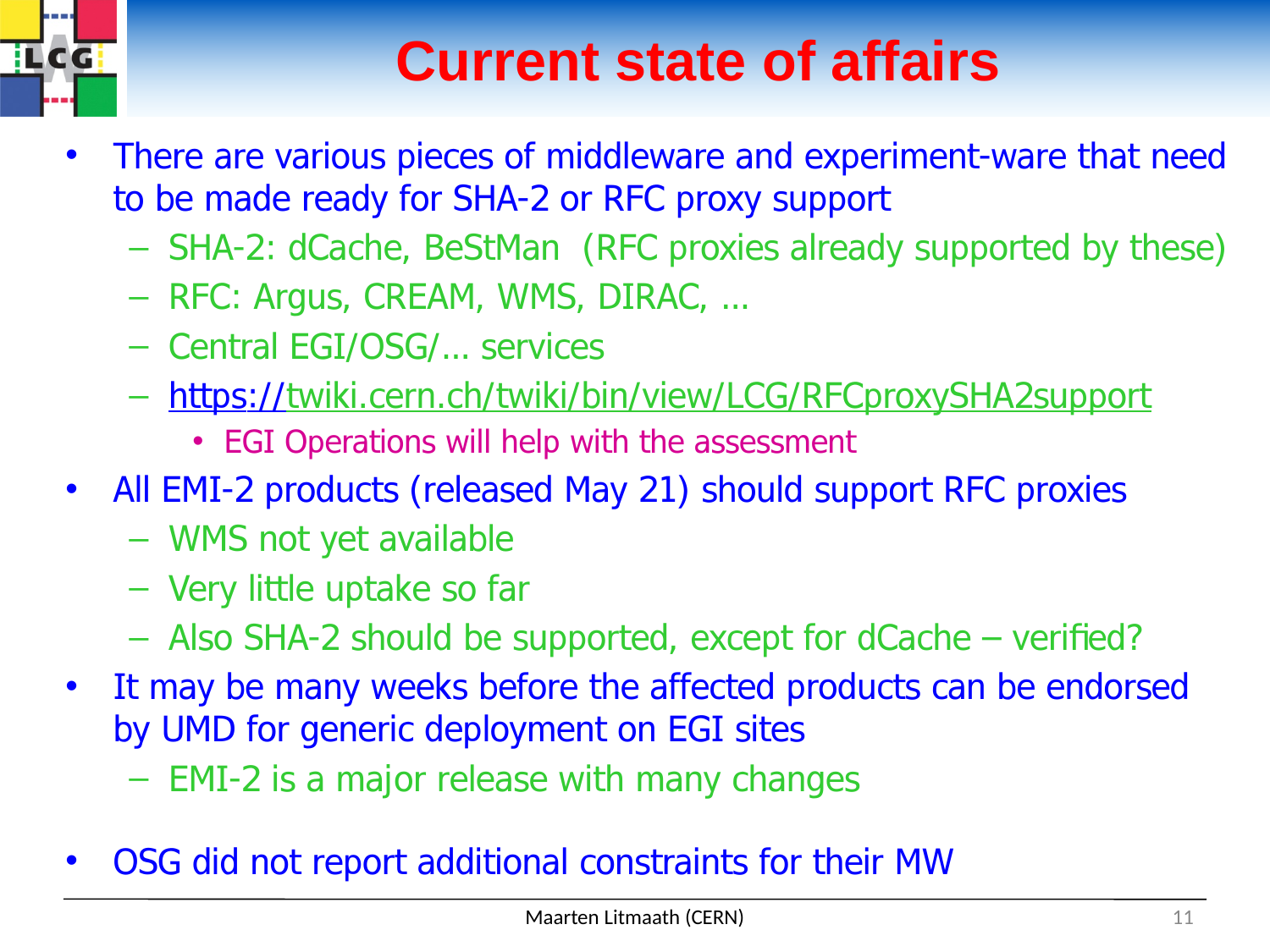

# Current state of affairs
There are various pieces of middleware and experiment-ware that need to be made ready for SHA-2 or RFC proxy support
SHA-2: dCache, BeStMan  (RFC proxies already supported by these)
RFC: Argus, CREAM, WMS, DIRAC, …
Central EGI/OSG/… services
https://twiki.cern.ch/twiki/bin/view/LCG/RFCproxySHA2support
EGI Operations will help with the assessment
All EMI-2 products (released May 21) should support RFC proxies
WMS not yet available
Very little uptake so far
Also SHA-2 should be supported, except for dCache – verified?
It may be many weeks before the affected products can be endorsed by UMD for generic deployment on EGI sites
EMI-2 is a major release with many changes

OSG did not report additional constraints for their MW
Maarten Litmaath (CERN)
11